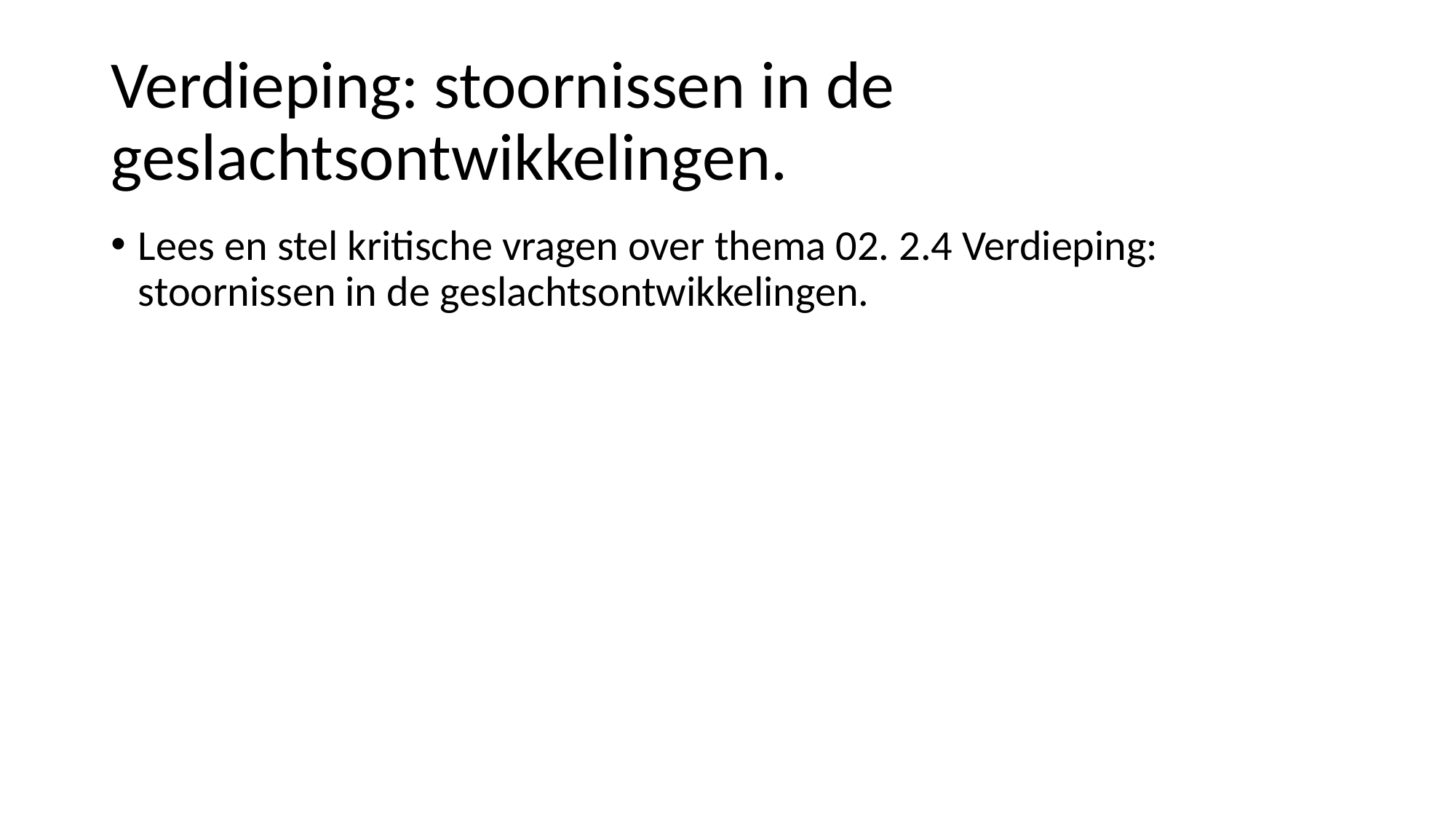

# Verdieping: stoornissen in de geslachtsontwikkelingen.
Lees en stel kritische vragen over thema 02. 2.4 Verdieping: stoornissen in de geslachtsontwikkelingen.